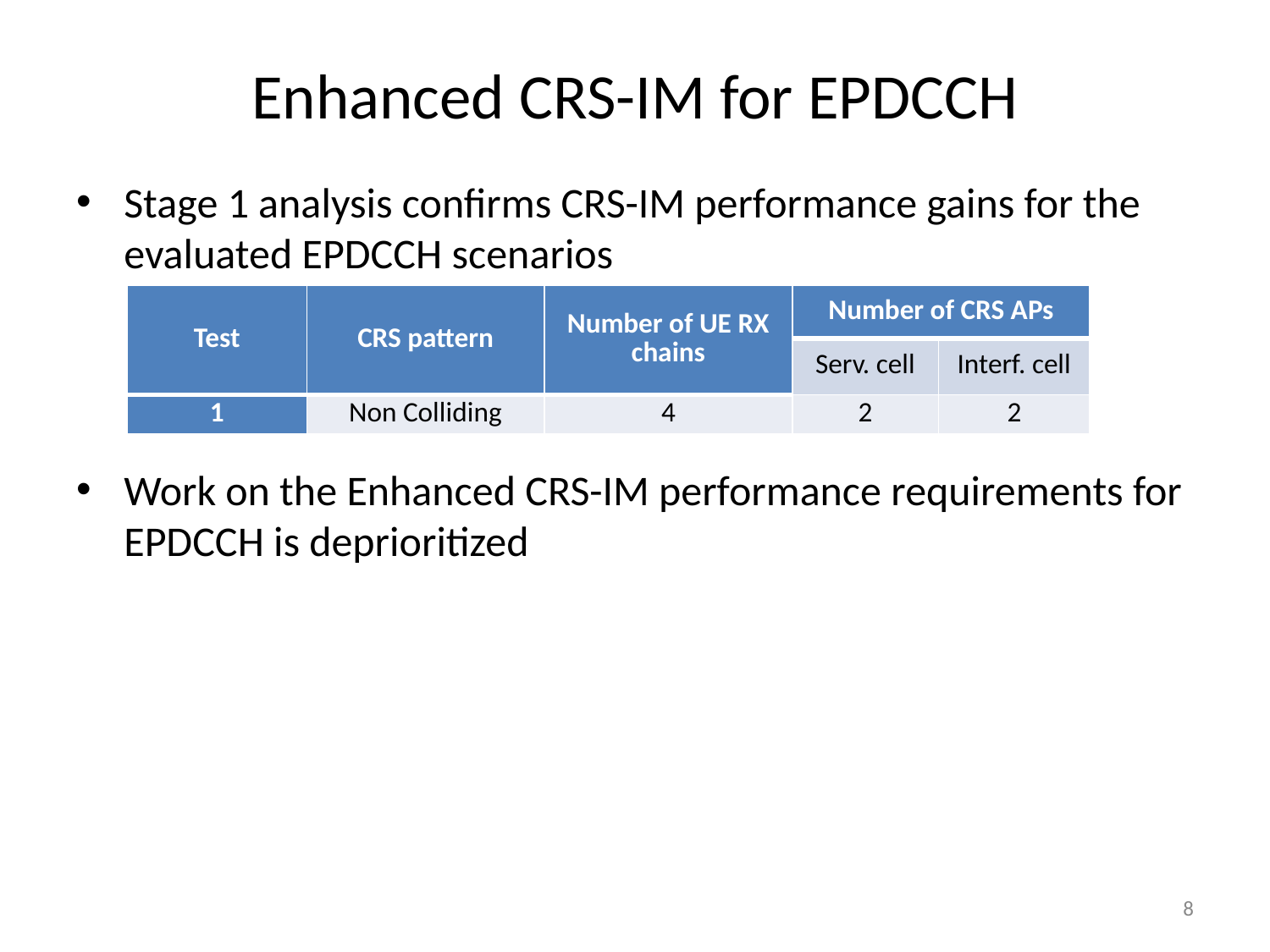

# Enhanced CRS-IM for EPDCCH
Stage 1 analysis confirms CRS-IM performance gains for the evaluated EPDCCH scenarios

Work on the Enhanced CRS-IM performance requirements for EPDCCH is deprioritized

| Test | CRS pattern | Number of UE RX chains | Number of CRS APs |  |
| --- | --- | --- | --- | --- |
|  |  |  | Serv. cell | Interf. cell |
| 1 | Non Colliding | 4 | 2 | 2 |
8